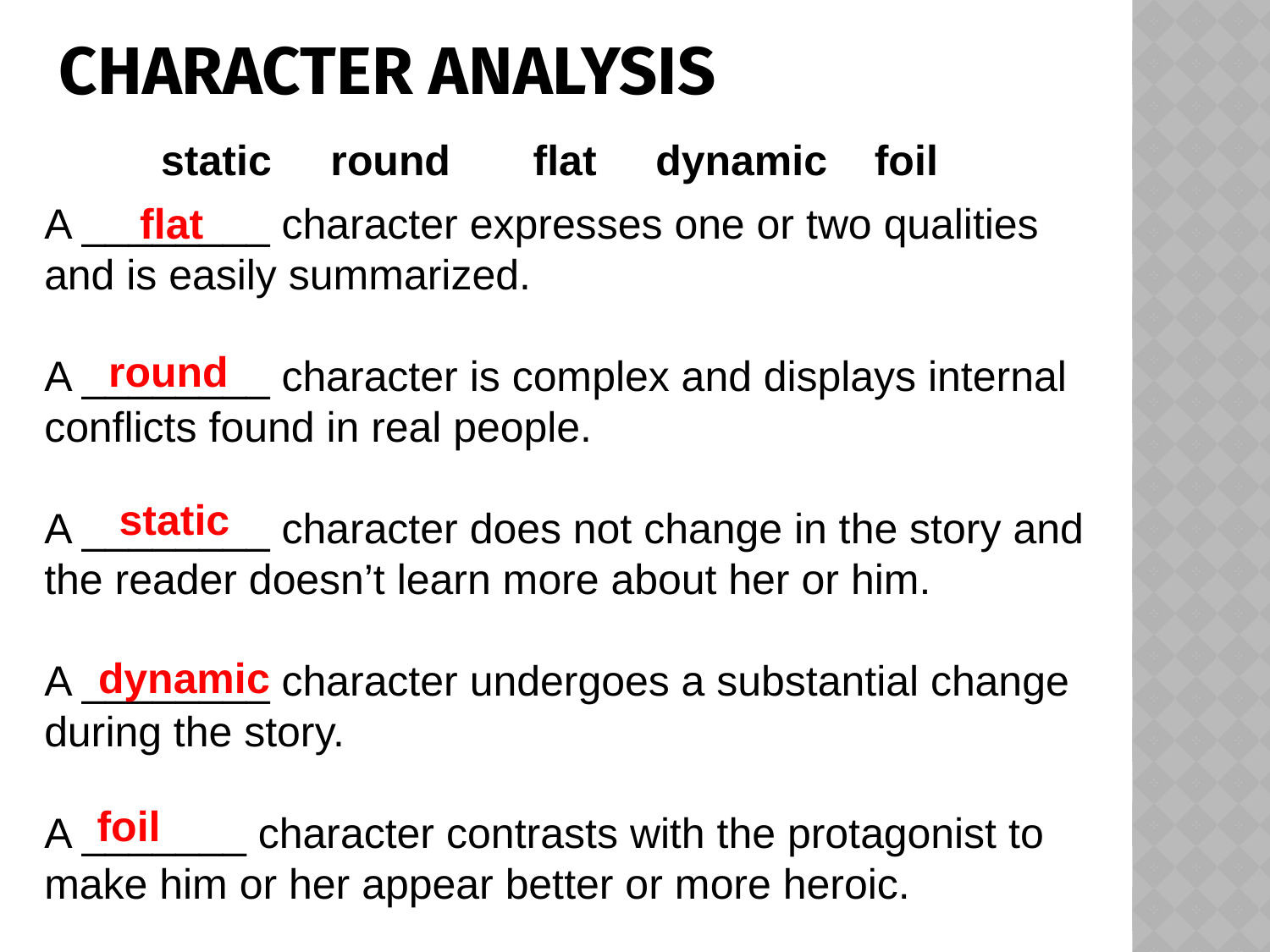

# Character analysis
static     round       flat     dynamic    foil
A ________ character expresses one or two qualities and is easily summarized.

A ________ character is complex and displays internal conflicts found in real people.

A ________ character does not change in the story and the reader doesn’t learn more about her or him.

A ________ character undergoes a substantial change during the story.

A _______ character contrasts with the protagonist to make him or her appear better or more heroic.
flat
round
static
dynamic
foil